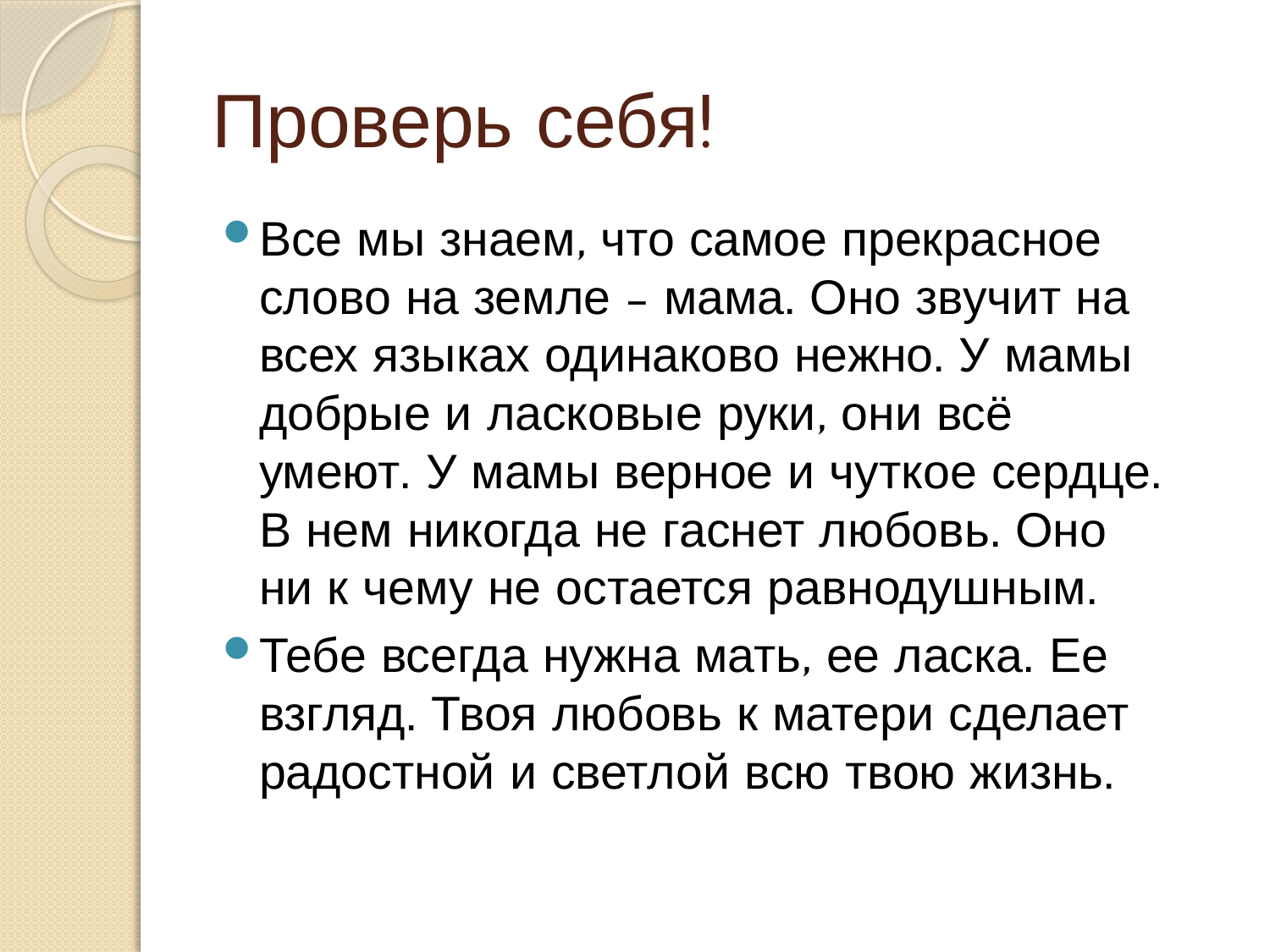

# Проверь себя!
Все мы знаем, что самое прекрасное слово на земле – мама. Оно звучит на всех языках одинаково нежно. У мамы добрые и ласковые руки, они всё умеют. У мамы верное и чуткое сердце. В нем никогда не гаснет любовь. Оно ни к чему не остается равнодушным.
Тебе всегда нужна мать, ее ласка. Ее взгляд. Твоя любовь к матери сделает радостной и светлой всю твою жизнь.